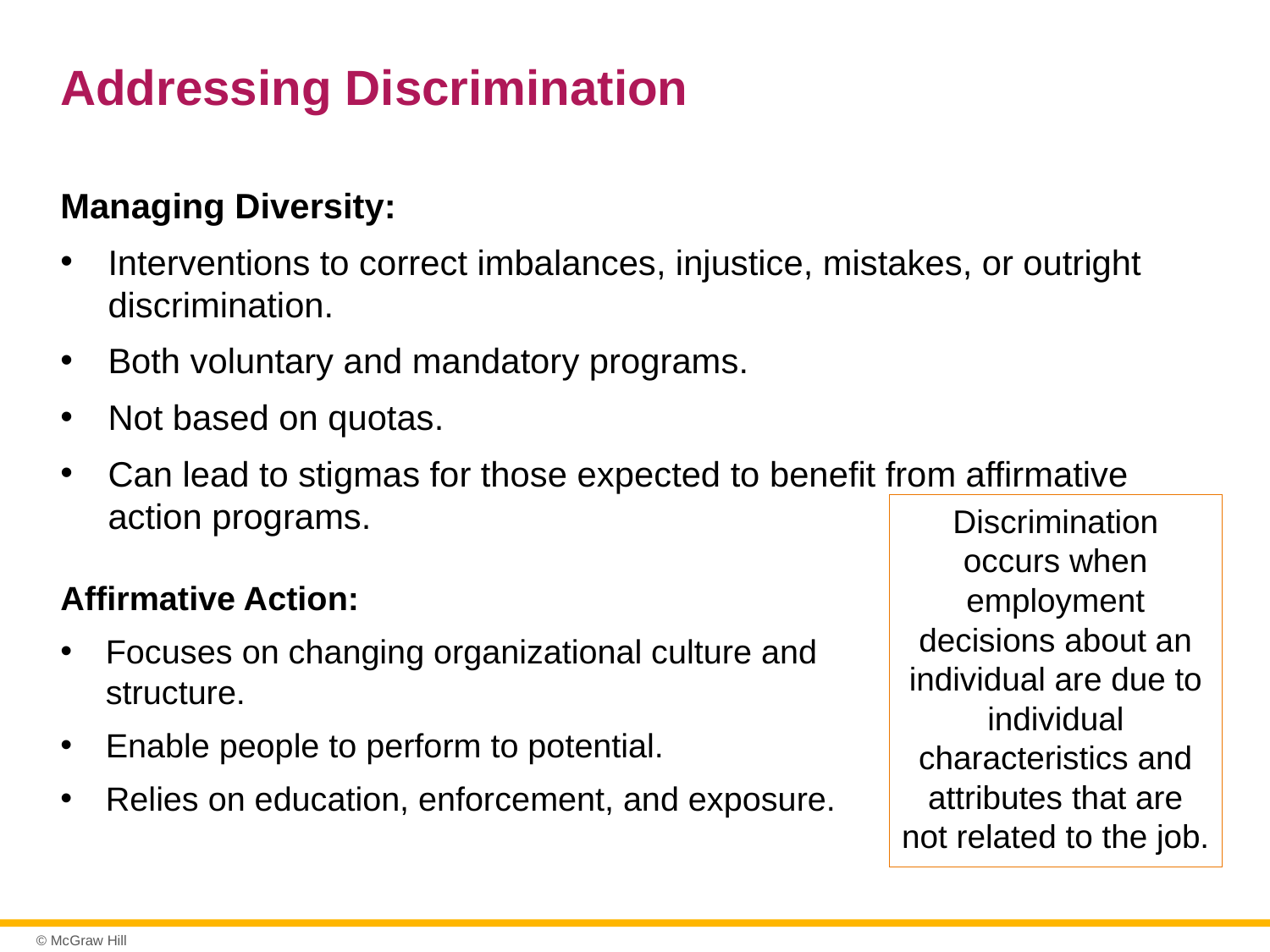

# Addressing Discrimination
Managing Diversity:
Interventions to correct imbalances, injustice, mistakes, or outright discrimination.
Both voluntary and mandatory programs.
Not based on quotas.
Can lead to stigmas for those expected to benefit from affirmative action programs.
Discrimination occurs when employment decisions about an individual are due to individual characteristics and attributes that are not related to the job.

Affirmative Action:
Focuses on changing organizational culture and structure.
Enable people to perform to potential.
Relies on education, enforcement, and exposure.